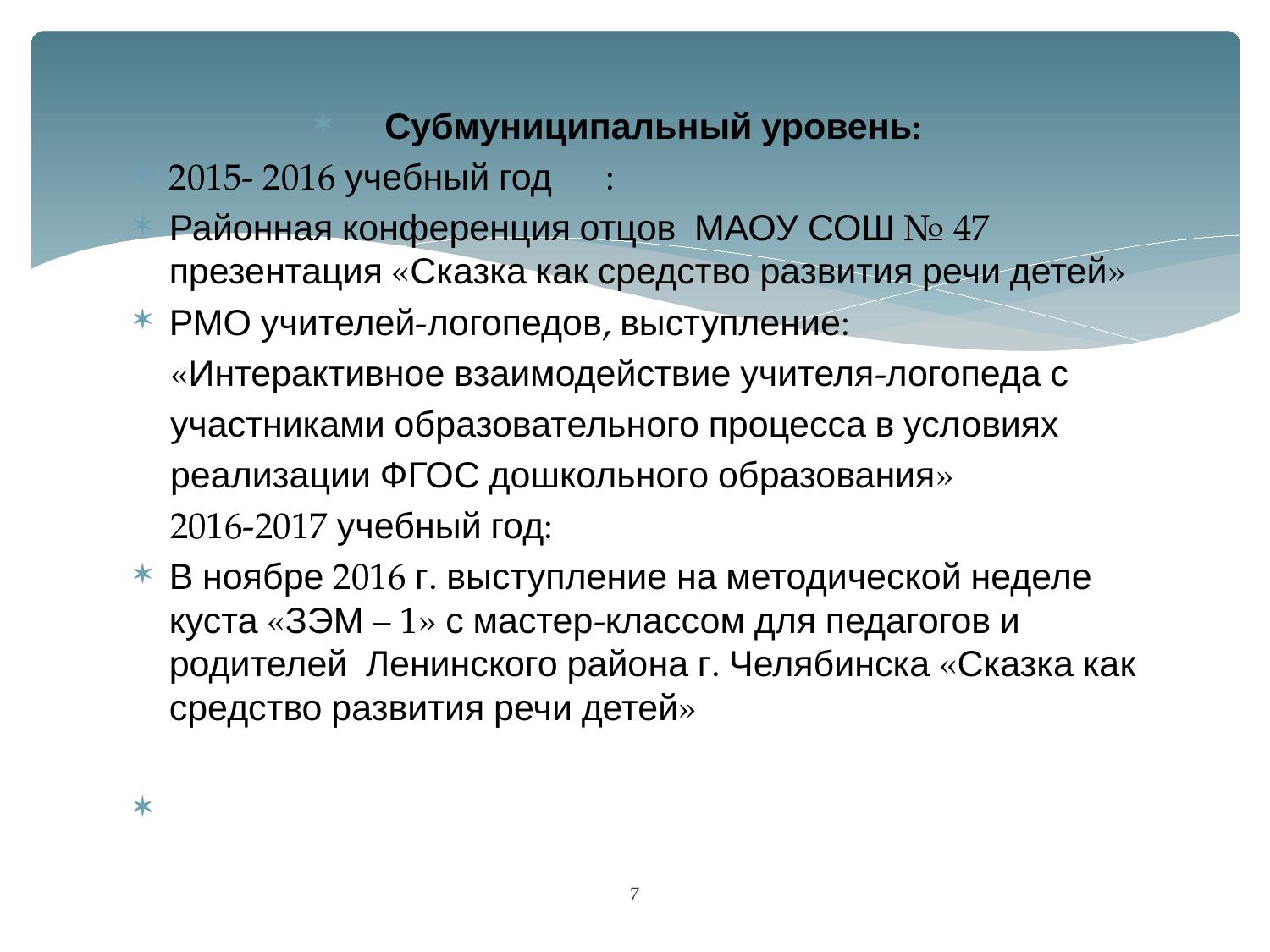

Субмуниципальный уровень:
2015- 2016 учебный год	:
Районная конференция отцов  МАОУ СОШ № 47 презентация «Сказка как средство развития речи детей»
РМО учителей-логопедов, выступление:
    «Интерактивное взаимодействие учителя-логопеда с
    участниками образовательного процесса в условиях
    реализации ФГОС дошкольного образования»
    2016-2017 учебный год:
В ноябре 2016 г. выступление на методической неделе куста «ЗЭМ – 1» с мастер-классом для педагогов и родителей  Ленинского района г. Челябинска «Сказка как средство развития речи детей»

7